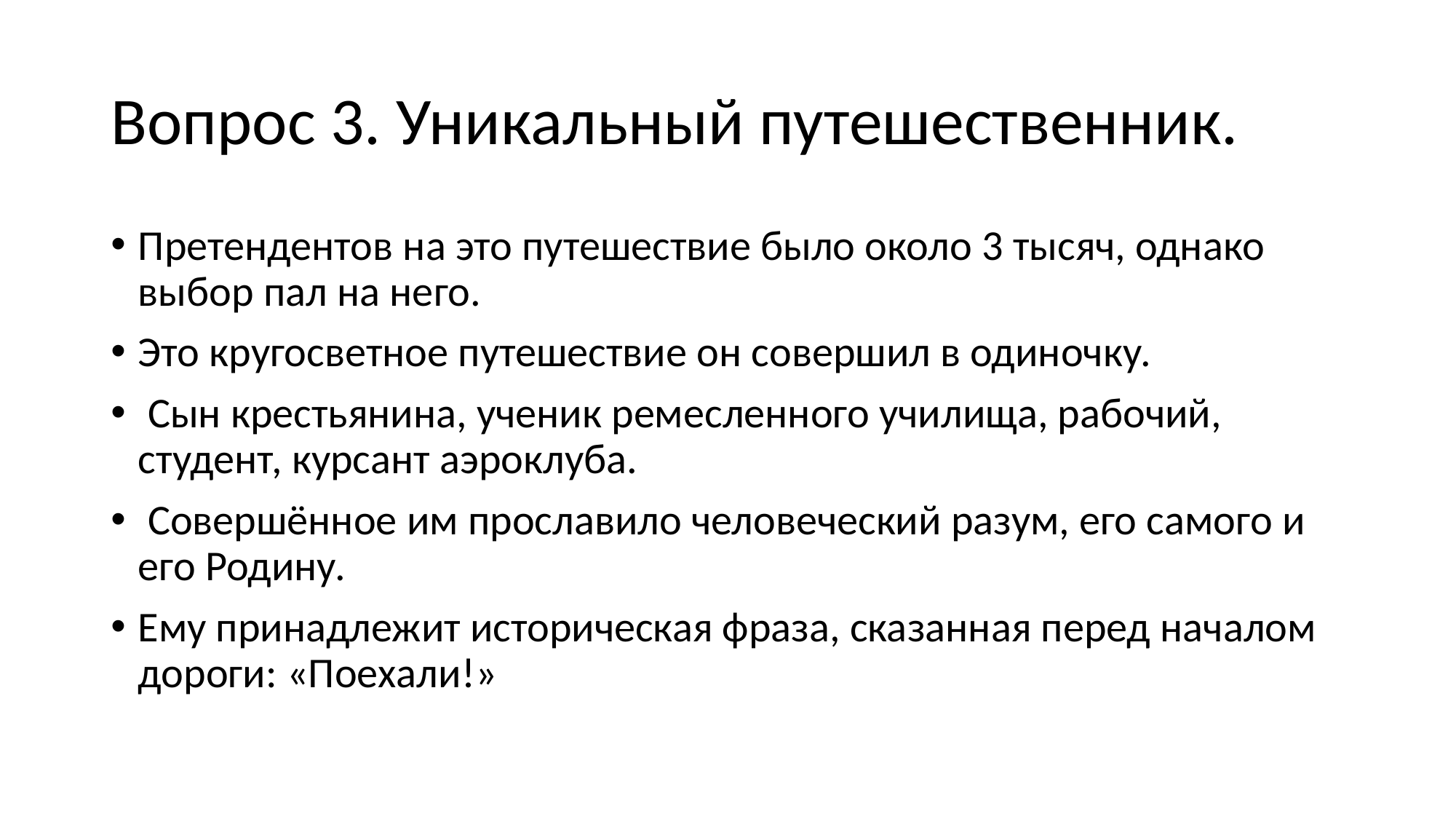

# Вопрос 3. Уникальный путешественник.
Претендентов на это путешествие было около 3 тысяч, однако выбор пал на него.
Это кругосветное путешествие он совершил в одиночку.
 Сын крестьянина, ученик ремесленного училища, рабочий, студент, курсант аэроклуба.
 Совершённое им прославило человеческий разум, его самого и его Родину.
Ему принадлежит историческая фраза, сказанная перед началом дороги: «Поехали!»